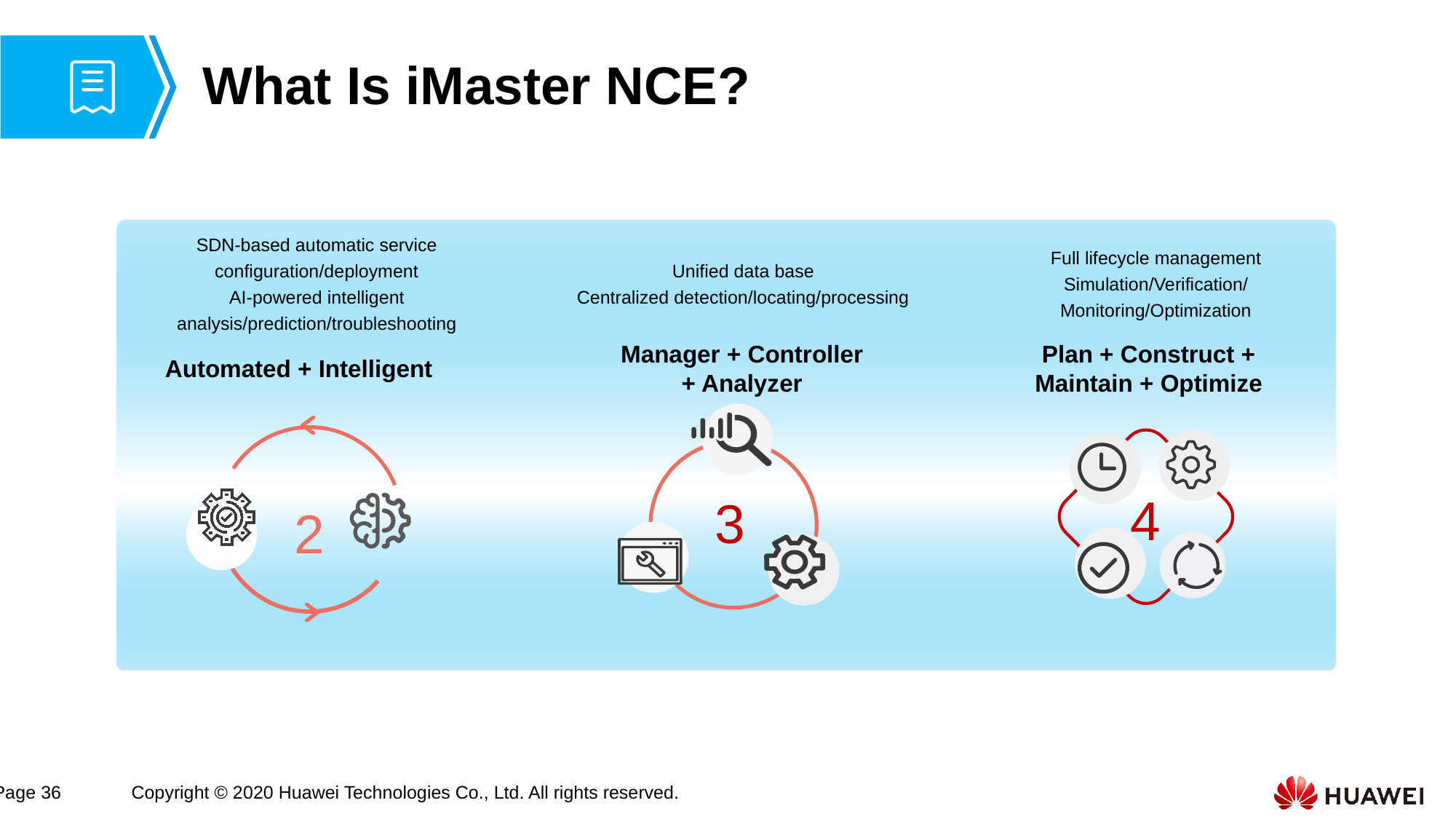

# What Is iMaster NCE?
SDN-based automatic service configuration/deployment
AI-powered intelligent analysis/prediction/troubleshooting

Unified data base
Centralized detection/locating/processing
Full lifecycle management
Simulation/Verification/Monitoring/Optimization
Automated + Intelligent
Manager + Controller + Analyzer
Plan + Construct + Maintain + Optimize

4

3

2